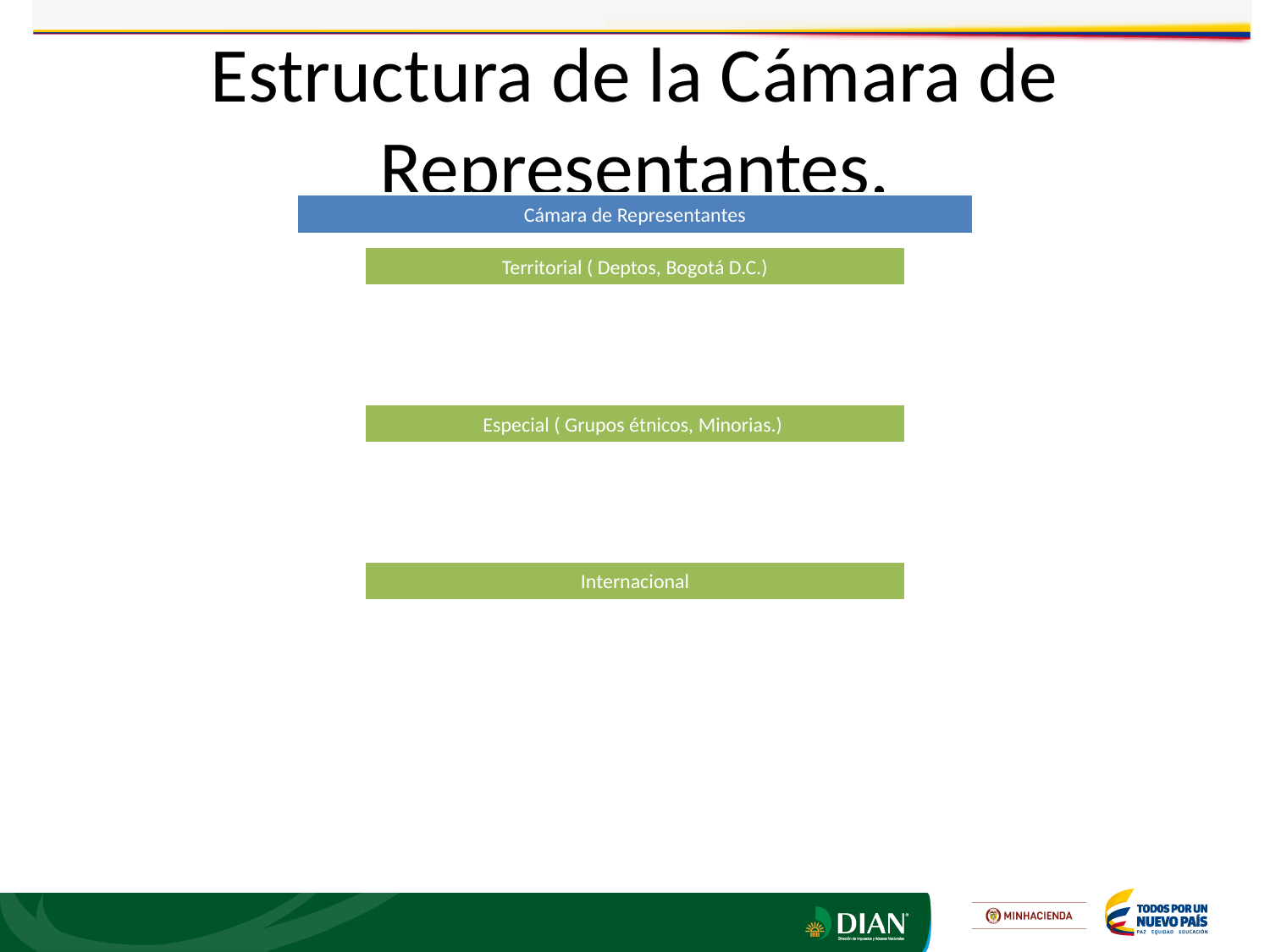

# Estructura de la Cámara de Representantes.
Cámara de Representantes
Territorial ( Deptos, Bogotá D.C.)
Especial ( Grupos étnicos, Minorias.)
Internacional